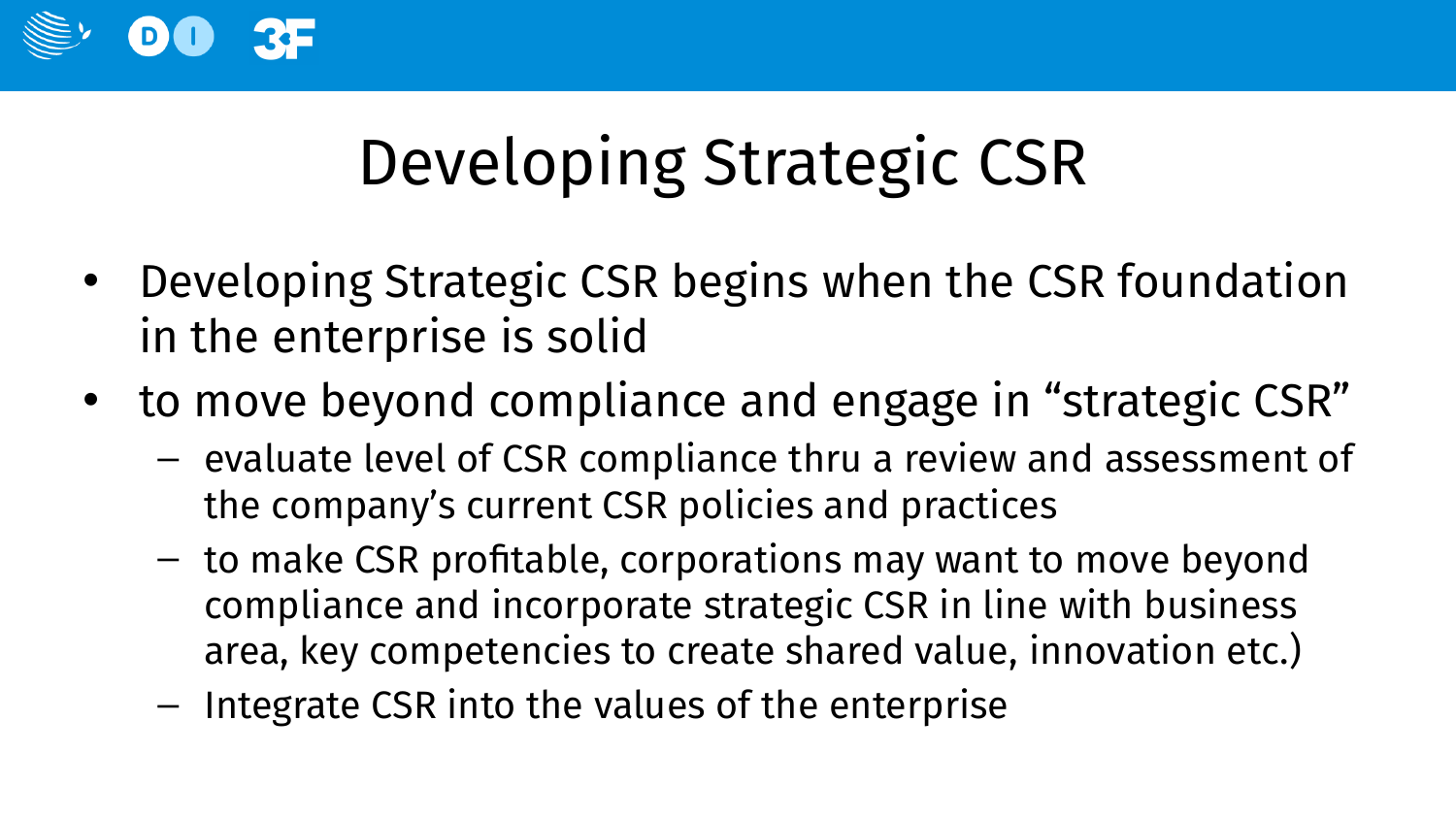

# Developing Strategic CSR
Developing Strategic CSR begins when the CSR foundation in the enterprise is solid
to move beyond compliance and engage in “strategic CSR”
evaluate level of CSR compliance thru a review and assessment of the company’s current CSR policies and practices
to make CSR profitable, corporations may want to move beyond compliance and incorporate strategic CSR in line with business area, key competencies to create shared value, innovation etc.)
Integrate CSR into the values of the enterprise